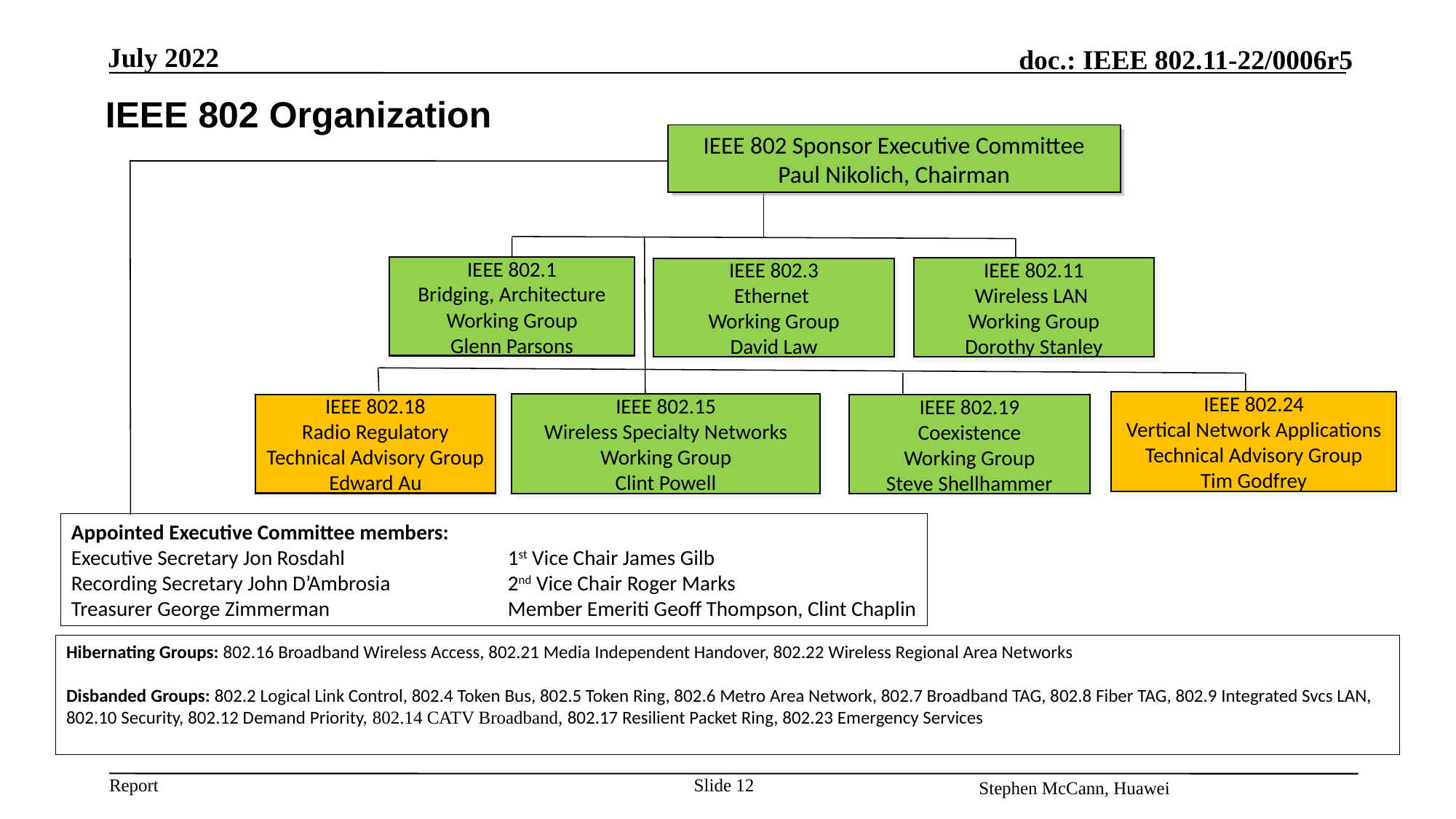

July 2022
IEEE 802 Organization
IEEE 802 Sponsor Executive Committee
Paul Nikolich, Chairman

IEEE 802.1
Bridging, Architecture
Working Group
Glenn Parsons
IEEE 802.11
Wireless LAN
Working Group
Dorothy Stanley
IEEE 802.3
Ethernet
Working Group
David Law

IEEE 802.24
Vertical Network Applications
Technical Advisory Group
Tim Godfrey
IEEE 802.15
Wireless Specialty Networks Working Group
Clint Powell
IEEE 802.18
Radio Regulatory
Technical Advisory Group
Edward Au
IEEE 802.19
Coexistence
Working Group
Steve Shellhammer
Appointed Executive Committee members:
Executive Secretary Jon Rosdahl		1st Vice Chair James Gilb
Recording Secretary John D’Ambrosia		2nd Vice Chair Roger Marks
Treasurer George Zimmerman		Member Emeriti Geoff Thompson, Clint Chaplin
Hibernating Groups: 802.16 Broadband Wireless Access, 802.21 Media Independent Handover, 802.22 Wireless Regional Area Networks
Disbanded Groups: 802.2 Logical Link Control, 802.4 Token Bus, 802.5 Token Ring, 802.6 Metro Area Network, 802.7 Broadband TAG, 802.8 Fiber TAG, 802.9 Integrated Svcs LAN, 802.10 Security, 802.12 Demand Priority, 802.14 CATV Broadband, 802.17 Resilient Packet Ring, 802.23 Emergency Services
Stephen McCann, Huawei
Slide 12